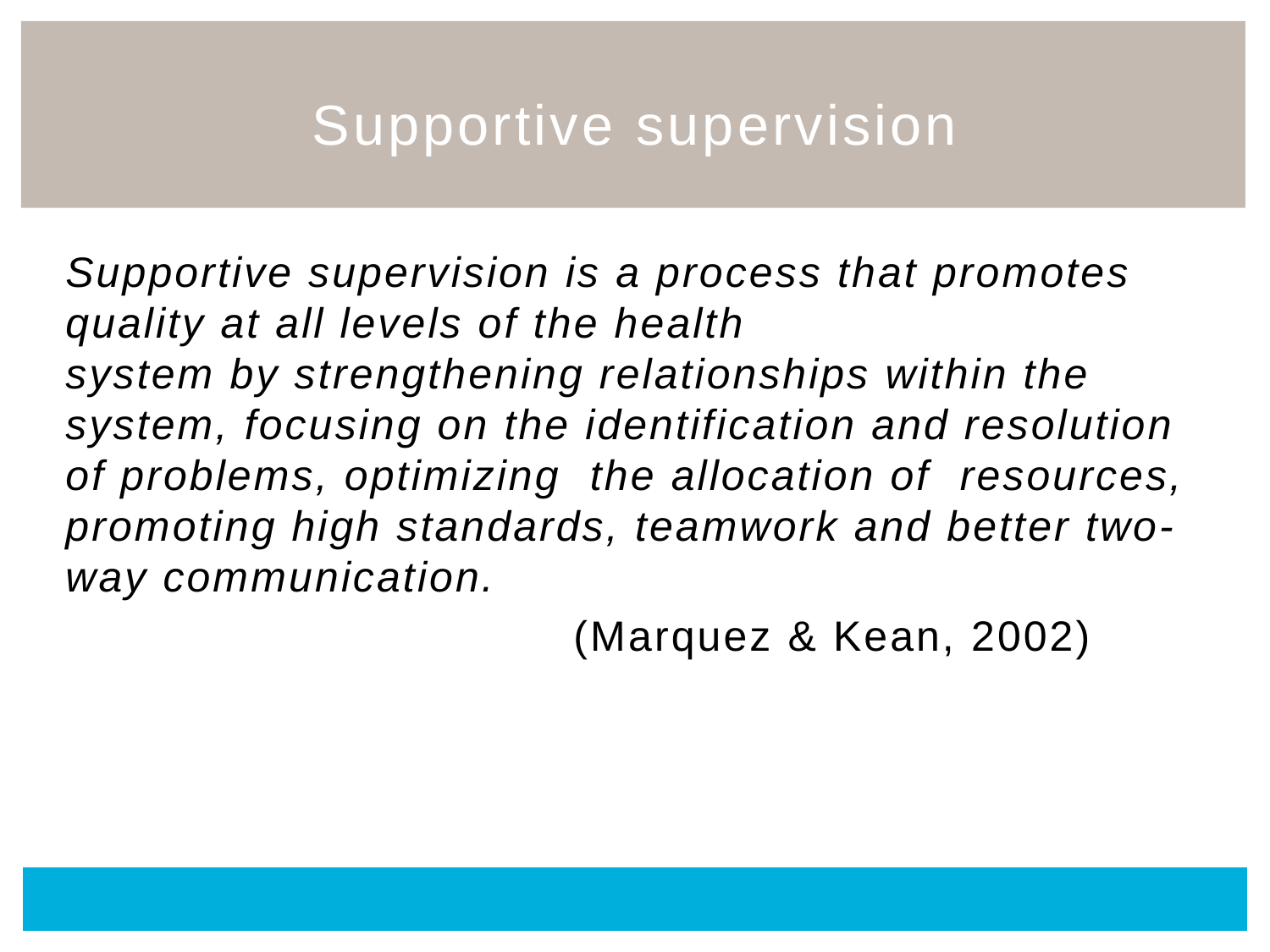

# Supportive supervision
Supportive supervision is a process that promotes quality at all levels of the health system by strengthening relationships within the system, focusing on the identification and resolution of problems, optimizing  the allocation of  resources, promoting high standards, teamwork and better two-way communication.
				(Marquez & Kean, 2002)